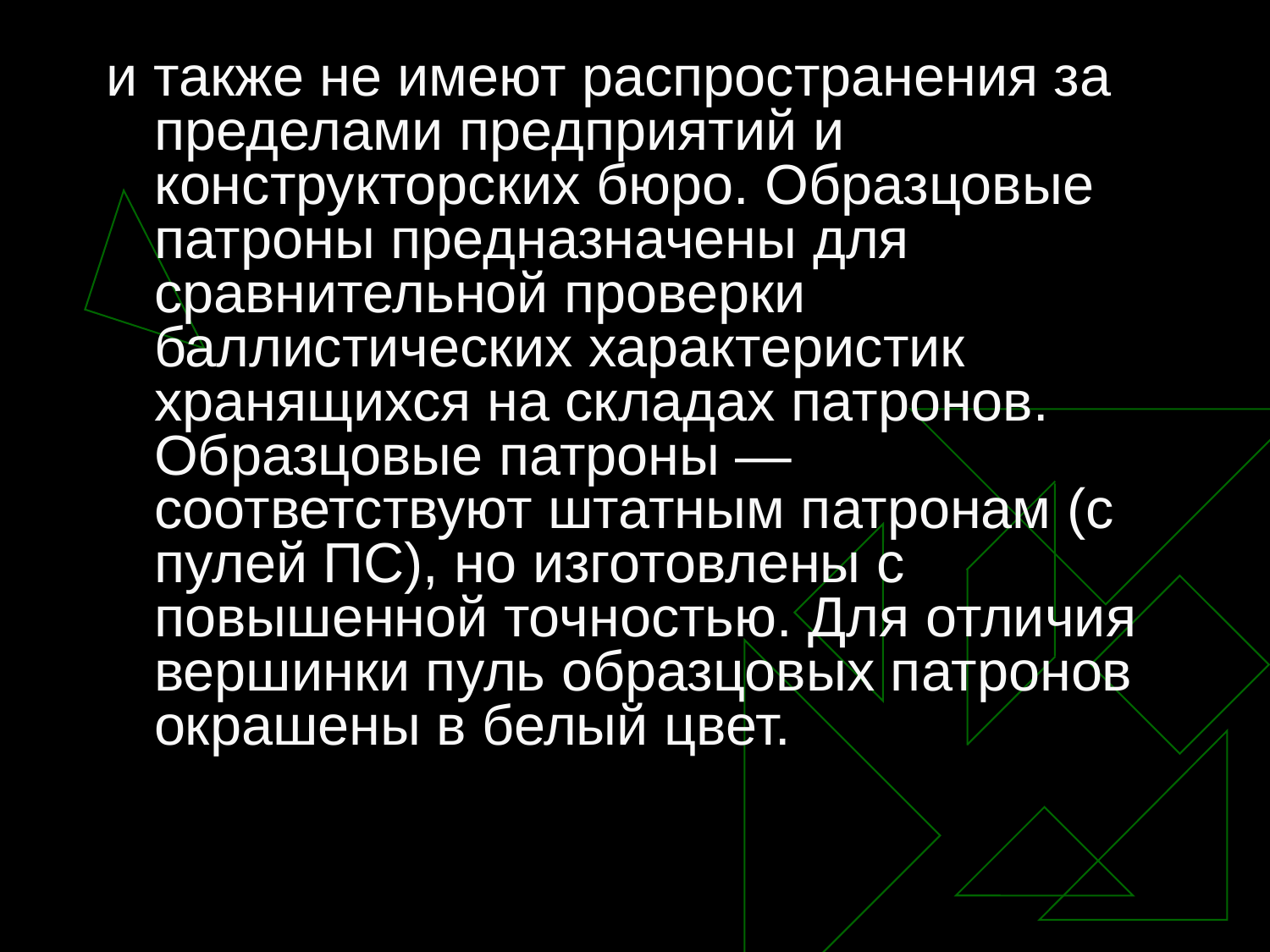

и также не имеют распространения за пределами предприятий и конструкторских бюро. Образцовые патроны предназначены для сравнительной проверки баллистических характеристик хранящихся на складах патронов. Образцовые патроны — соответствуют штатным патронам (с пулей ПС), но изготовлены с повышенной точностью. Для отличия вершинки пуль образцовых патронов окрашены в белый цвет.